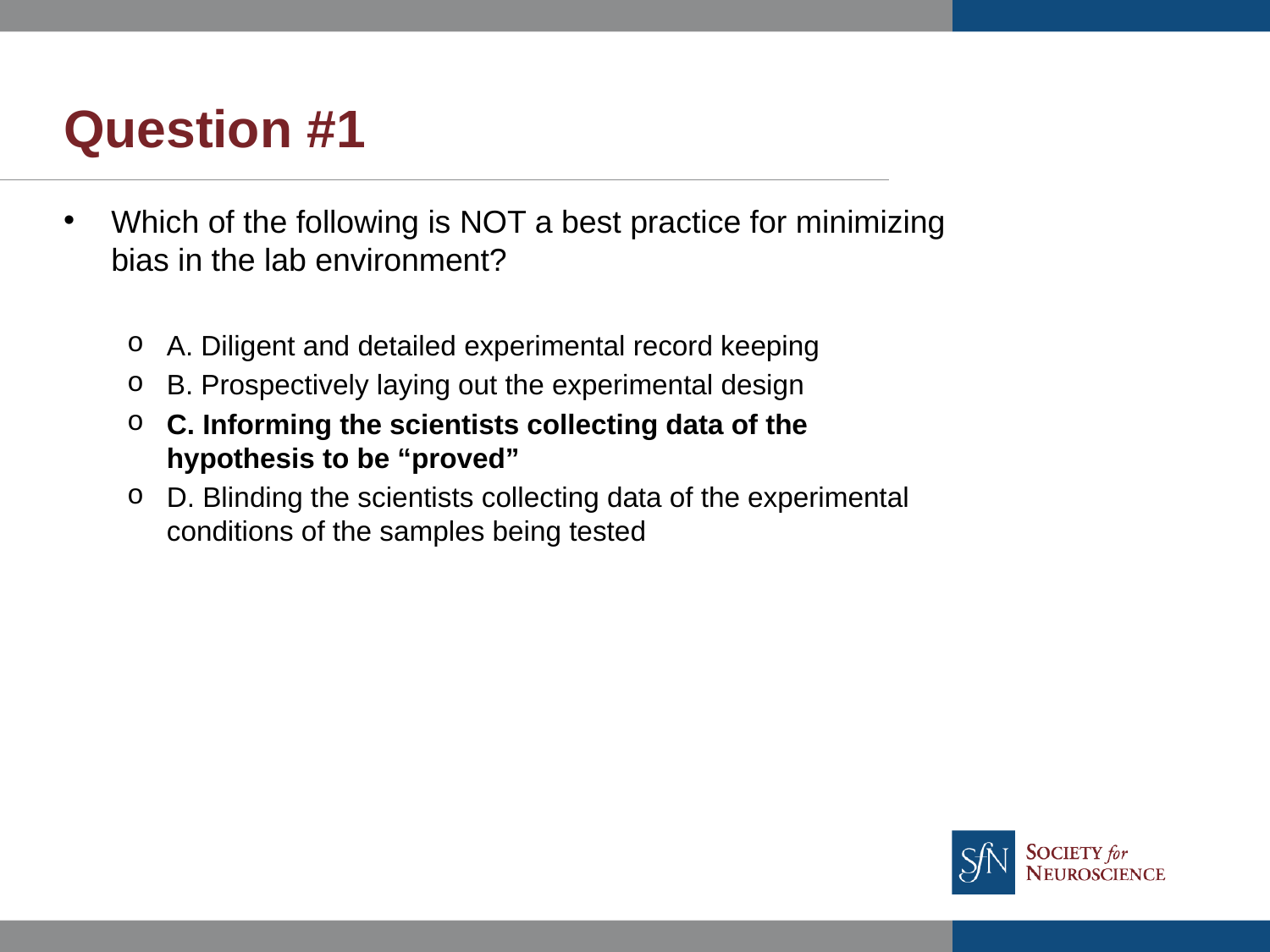

# Question #1
Which of the following is NOT a best practice for minimizing bias in the lab environment?

A. Diligent and detailed experimental record keeping
B. Prospectively laying out the experimental design
C. Informing the scientists collecting data of the hypothesis to be “proved”
D. Blinding the scientists collecting data of the experimental conditions of the samples being tested